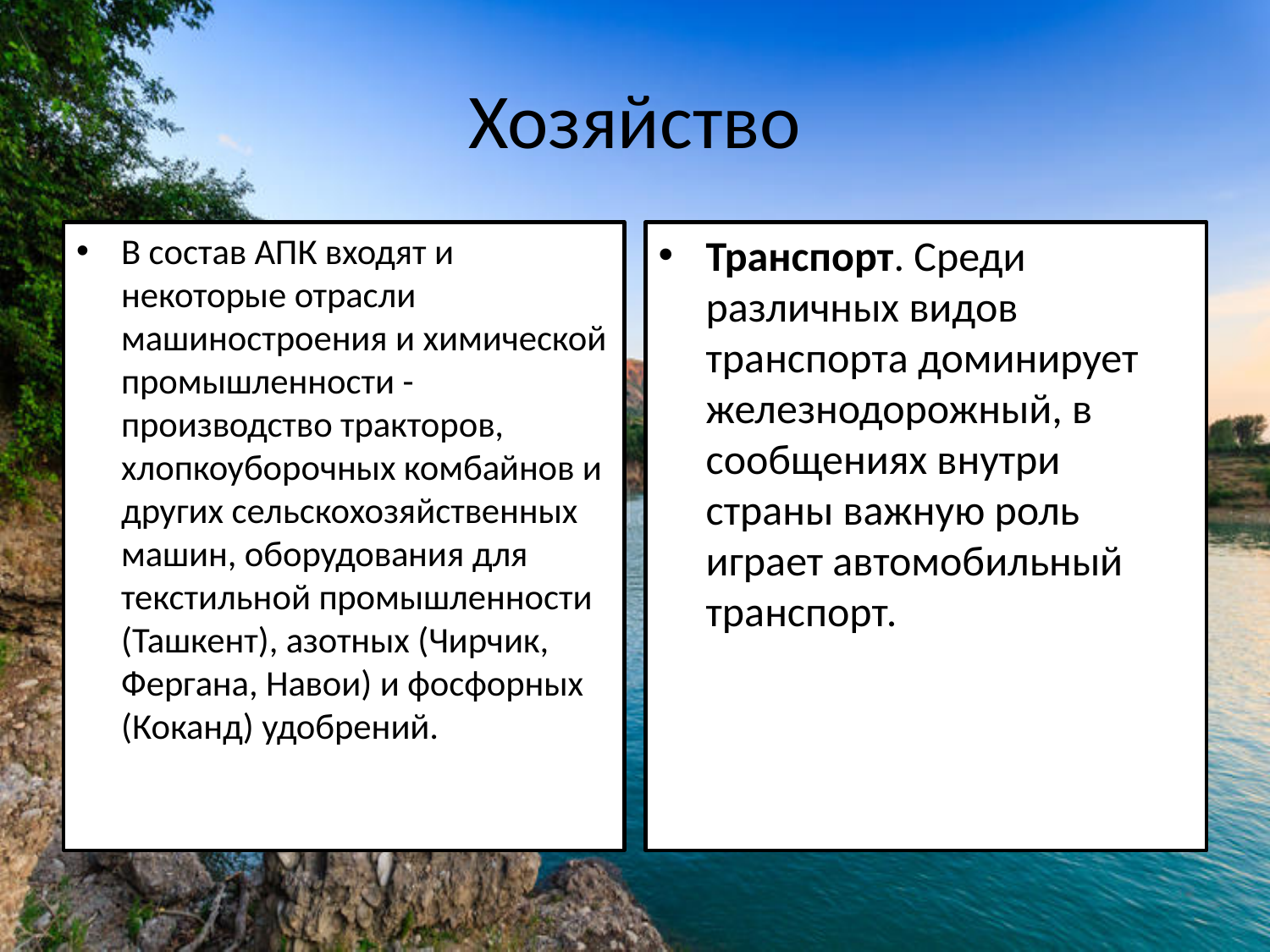

# Хозяйство
В состав АПК входят и некоторые отрасли машиностроения и химической промышленности - производство тракторов, хлопкоуборочных комбайнов и других сельскохозяйственных машин, оборудования для текстильной промышленности (Ташкент), азотных (Чирчик, Фергана, Навои) и фосфорных (Коканд) удобрений.

Транспорт. Среди различных видов транспорта доминирует железнодорожный, в сообщениях внутри страны важную роль играет автомобильный транспорт.